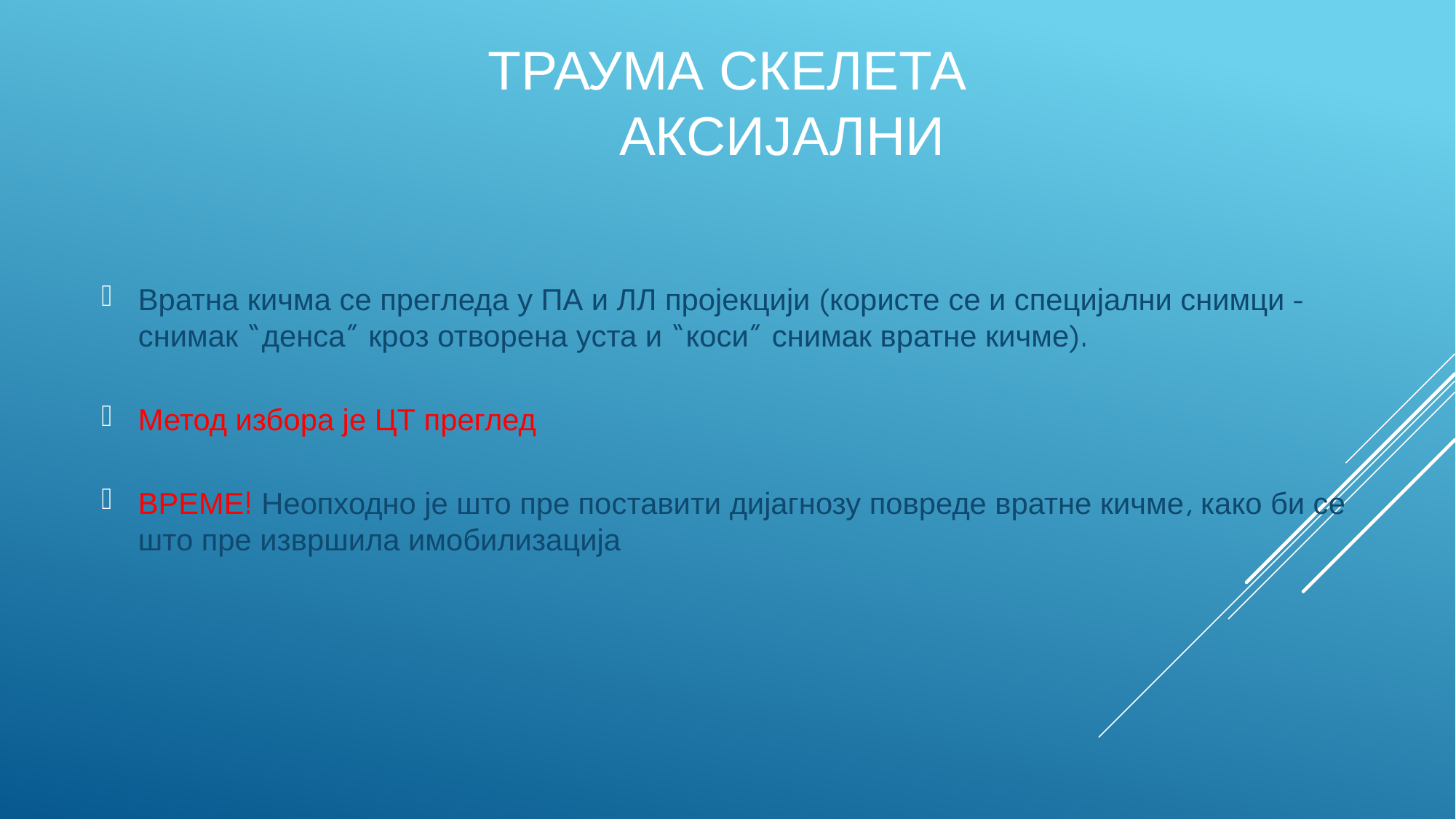

# ТРАУМА СКЕЛЕТА АКСИЈАЛНИ

Вратна кичма се прегледа у ПА и ЛЛ пројекцији (користе се и специјални снимци - снимак “денса” кроз отворена уста и “коси” снимак вратне кичме).

Метод избора је ЦТ преглед

ВРЕМЕ! Неопходно је што пре поставити дијагнозу повреде вратне кичме, како би се што пре извршила имобилизација